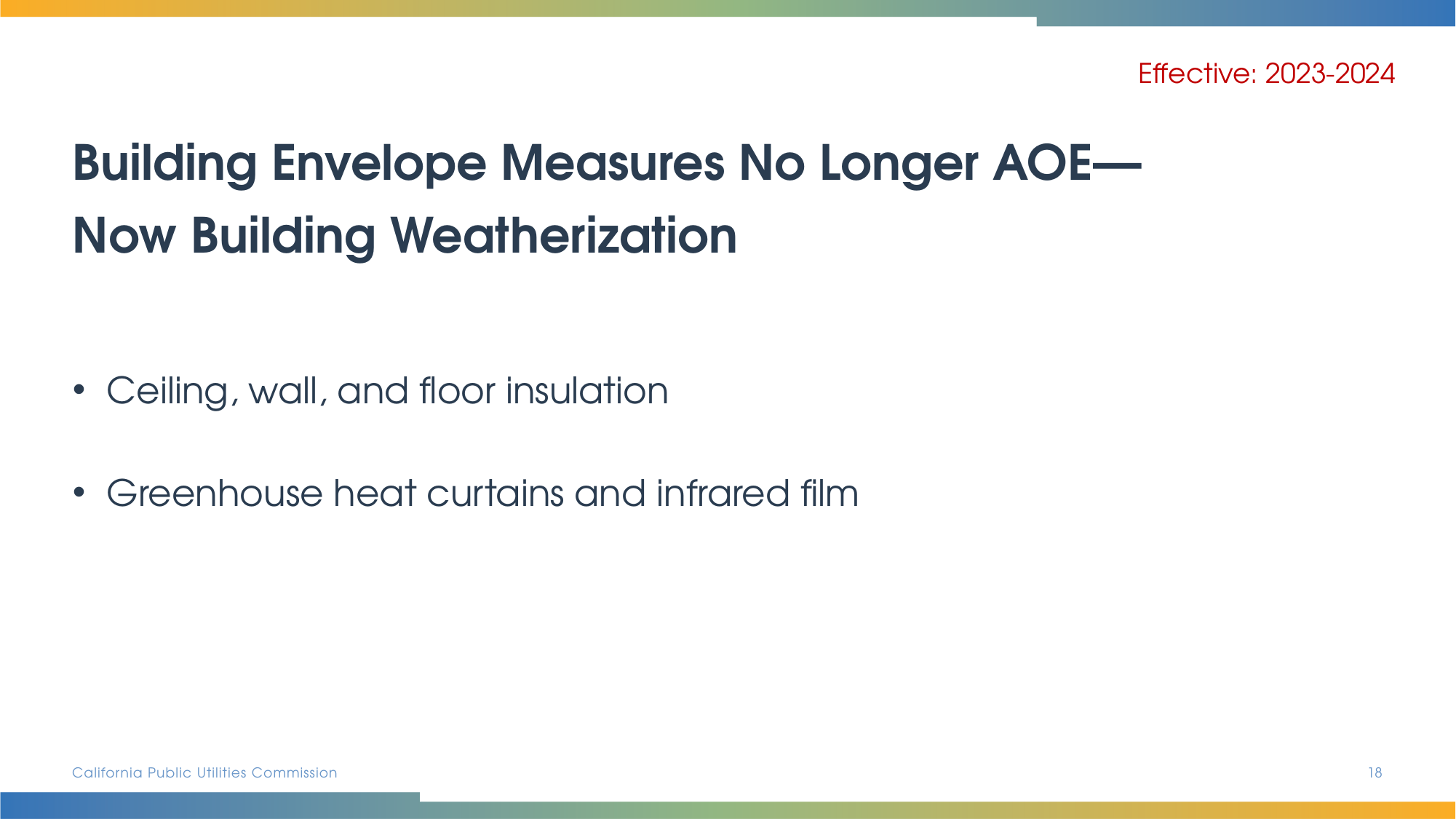

Effective: 2023-2024
# Building Envelope Measures No Longer AOE— Now Building Weatherization
Ceiling, wall, and floor insulation
Greenhouse heat curtains and infrared film
18